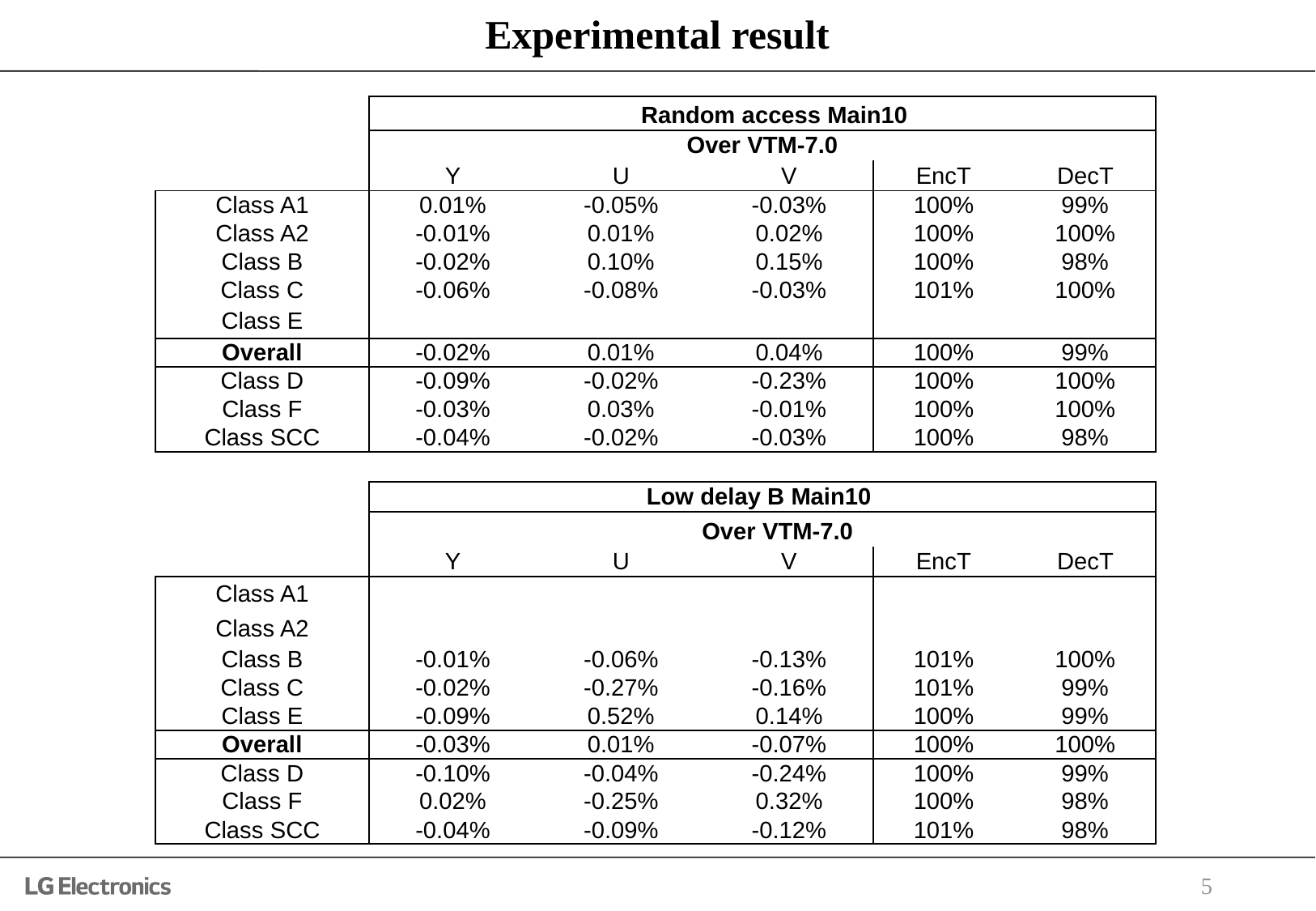

# Experimental result
|  | Random access Main10 |  |  |  |  |
| --- | --- | --- | --- | --- | --- |
|  | Over VTM-7.0 |  |  |  |  |
|  | Y | U | V | EncT | DecT |
| Class A1 | 0.01% | -0.05% | -0.03% | 100% | 99% |
| Class A2 | -0.01% | 0.01% | 0.02% | 100% | 100% |
| Class B | -0.02% | 0.10% | 0.15% | 100% | 98% |
| Class C | -0.06% | -0.08% | -0.03% | 101% | 100% |
| Class E |  |  |  |  |  |
| Overall | -0.02% | 0.01% | 0.04% | 100% | 99% |
| Class D | -0.09% | -0.02% | -0.23% | 100% | 100% |
| Class F | -0.03% | 0.03% | -0.01% | 100% | 100% |
| Class SCC | -0.04% | -0.02% | -0.03% | 100% | 98% |
|  |  |  |  |  |  |
|  | Low delay B Main10 |  |  |  |  |
|  | Over VTM-7.0 |  |  |  |  |
|  | Y | U | V | EncT | DecT |
| Class A1 |  |  |  |  |  |
| Class A2 |  |  |  |  |  |
| Class B | -0.01% | -0.06% | -0.13% | 101% | 100% |
| Class C | -0.02% | -0.27% | -0.16% | 101% | 99% |
| Class E | -0.09% | 0.52% | 0.14% | 100% | 99% |
| Overall | -0.03% | 0.01% | -0.07% | 100% | 100% |
| Class D | -0.10% | -0.04% | -0.24% | 100% | 99% |
| Class F | 0.02% | -0.25% | 0.32% | 100% | 98% |
| Class SCC | -0.04% | -0.09% | -0.12% | 101% | 98% |
5